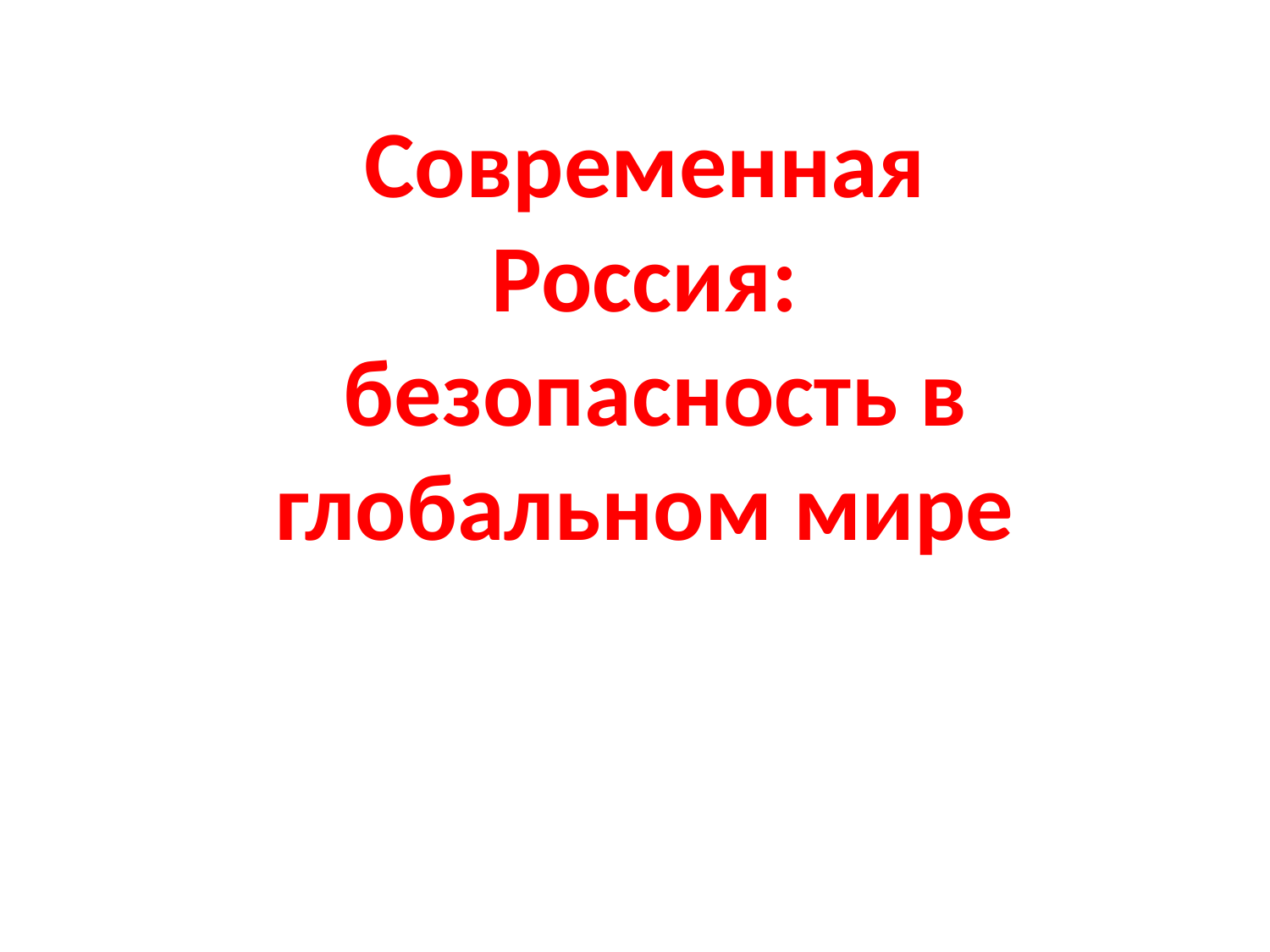

#
Современная Россия:
 безопасность в глобальном мире